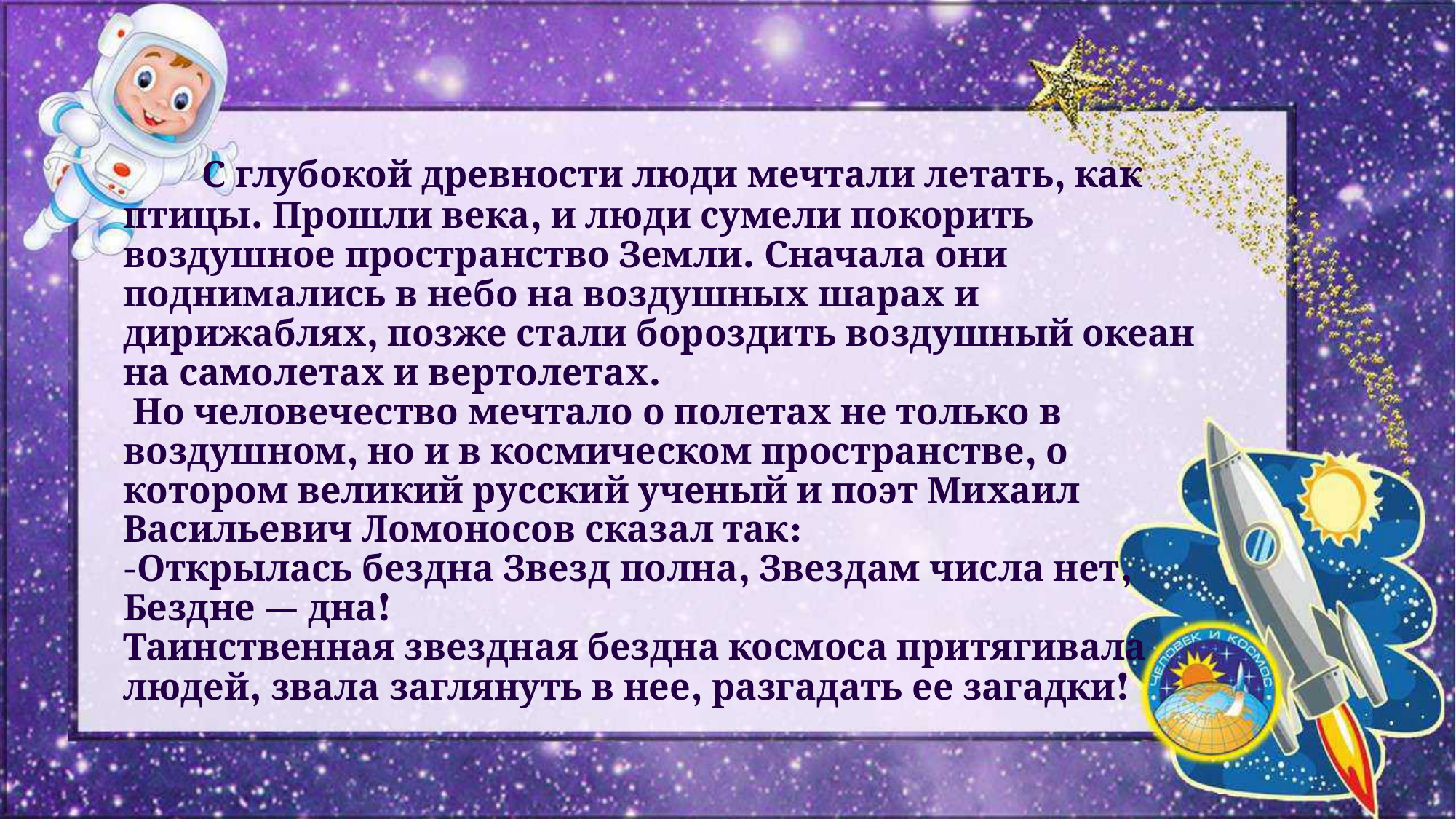

# С глубокой древности люди мечтали летать, как птицы. Прошли века, и люди сумели покорить воздушное пространство Земли. Сначала они поднимались в небо на воздушных шарах и дирижаблях, позже стали бороздить воздушный океан на самолетах и вертолетах.  Но человечество мечтало о полетах не только в воздушном, но и в космическом пространстве, о котором великий русский ученый и поэт Михаил Васильевич Ломоносов сказал так: -Открылась бездна Звезд полна, Звездам числа нет, Бездне — дна! Таинственная звездная бездна космоса притягивала людей, звала заглянуть в нее, разгадать ее загадки!